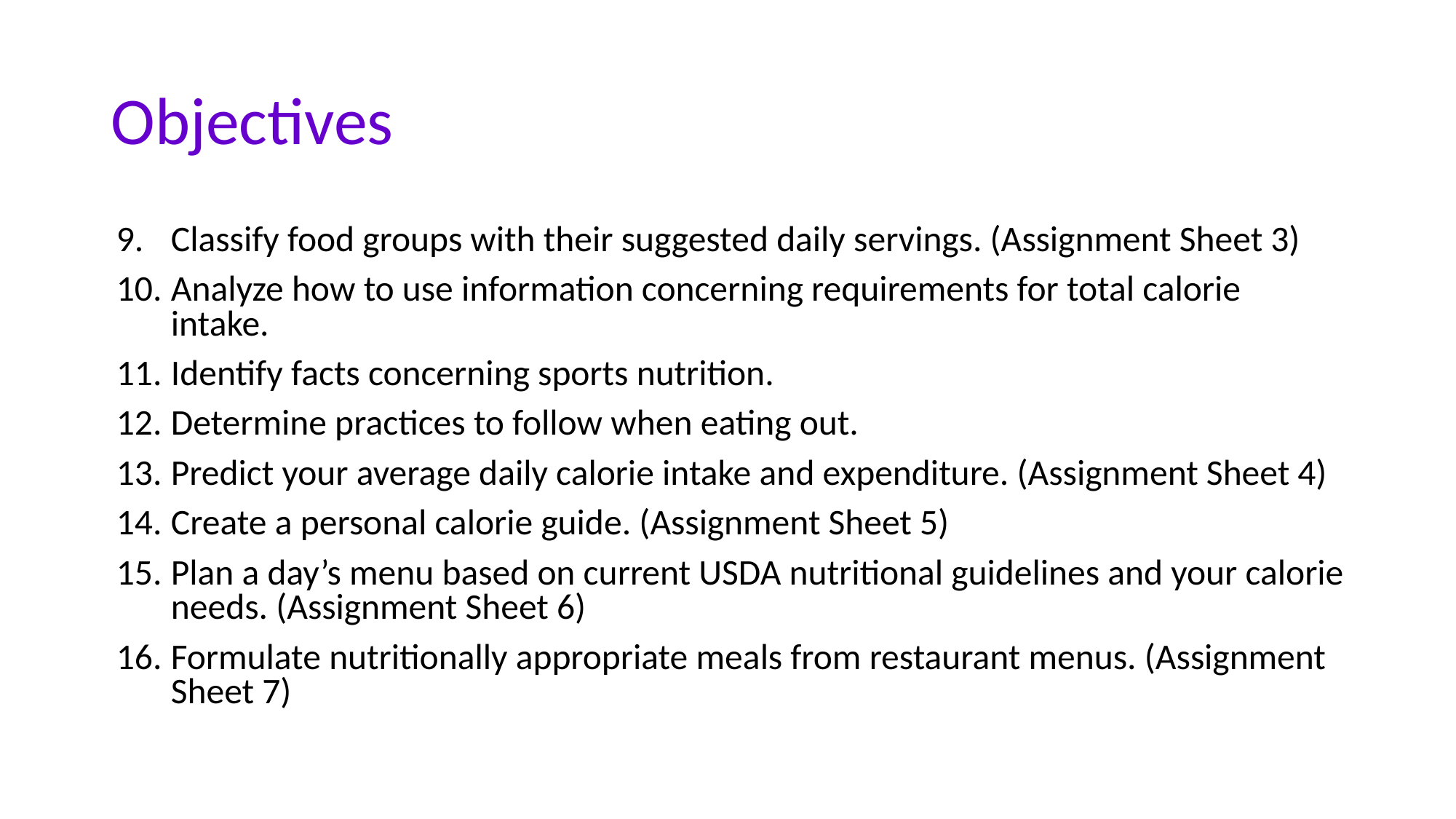

# Objectives
Classify food groups with their suggested daily servings. (Assignment Sheet 3)
Analyze how to use information concerning requirements for total calorie intake.
Identify facts concerning sports nutrition.
Determine practices to follow when eating out.
Predict your average daily calorie intake and expenditure. (Assignment Sheet 4)
Create a personal calorie guide. (Assignment Sheet 5)
Plan a day’s menu based on current USDA nutritional guidelines and your calorie needs. (Assignment Sheet 6)
Formulate nutritionally appropriate meals from restaurant menus. (Assignment Sheet 7)